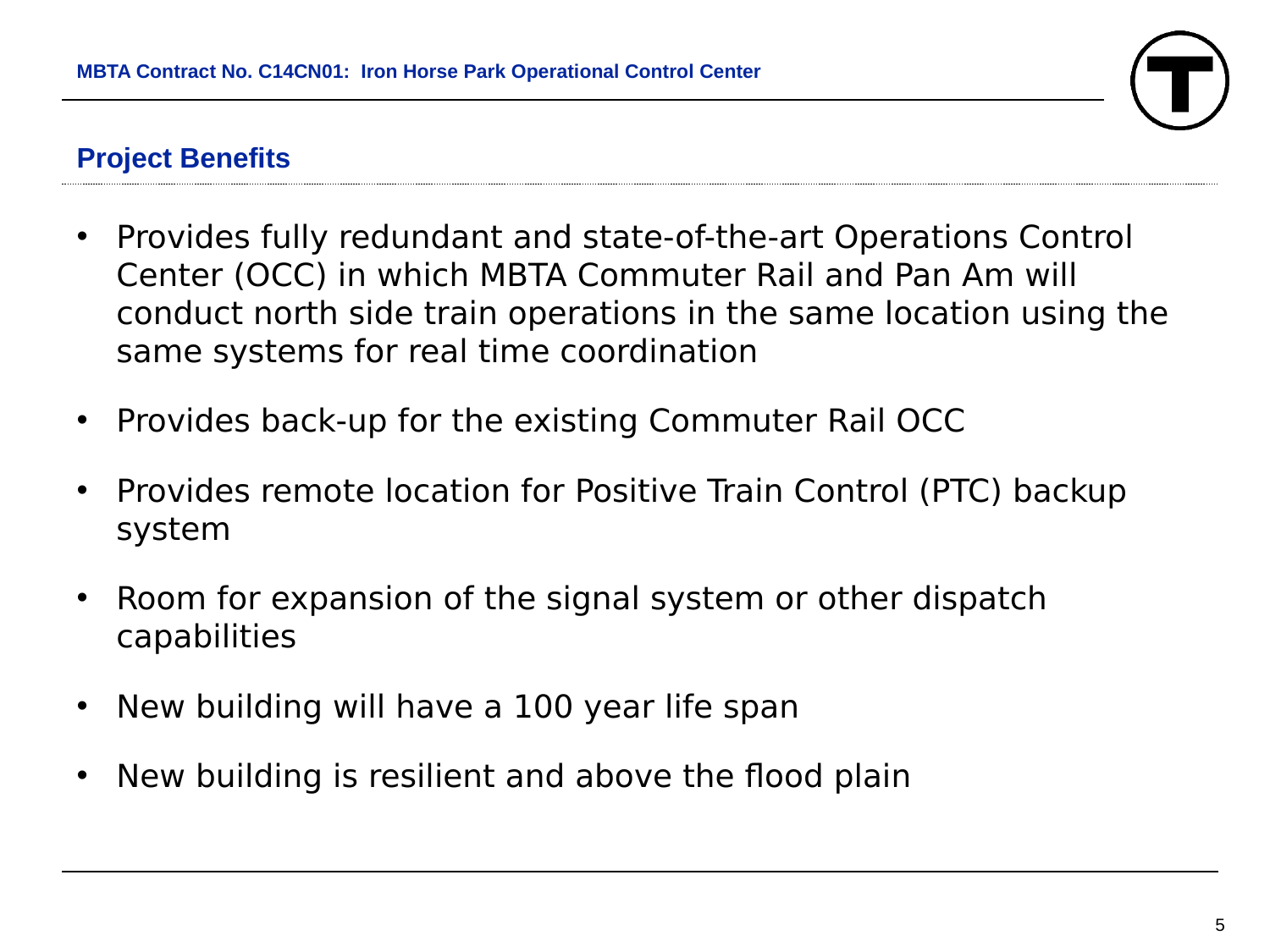

MBTA Contract No. C14CN01:  Iron Horse Park Operational Control Center
# Project Benefits
Provides fully redundant and state-of-the-art Operations Control Center (OCC) in which MBTA Commuter Rail and Pan Am will conduct north side train operations in the same location using the same systems for real time coordination
Provides back-up for the existing Commuter Rail OCC
Provides remote location for Positive Train Control (PTC) backup system
Room for expansion of the signal system or other dispatch capabilities
New building will have a 100 year life span
New building is resilient and above the flood plain